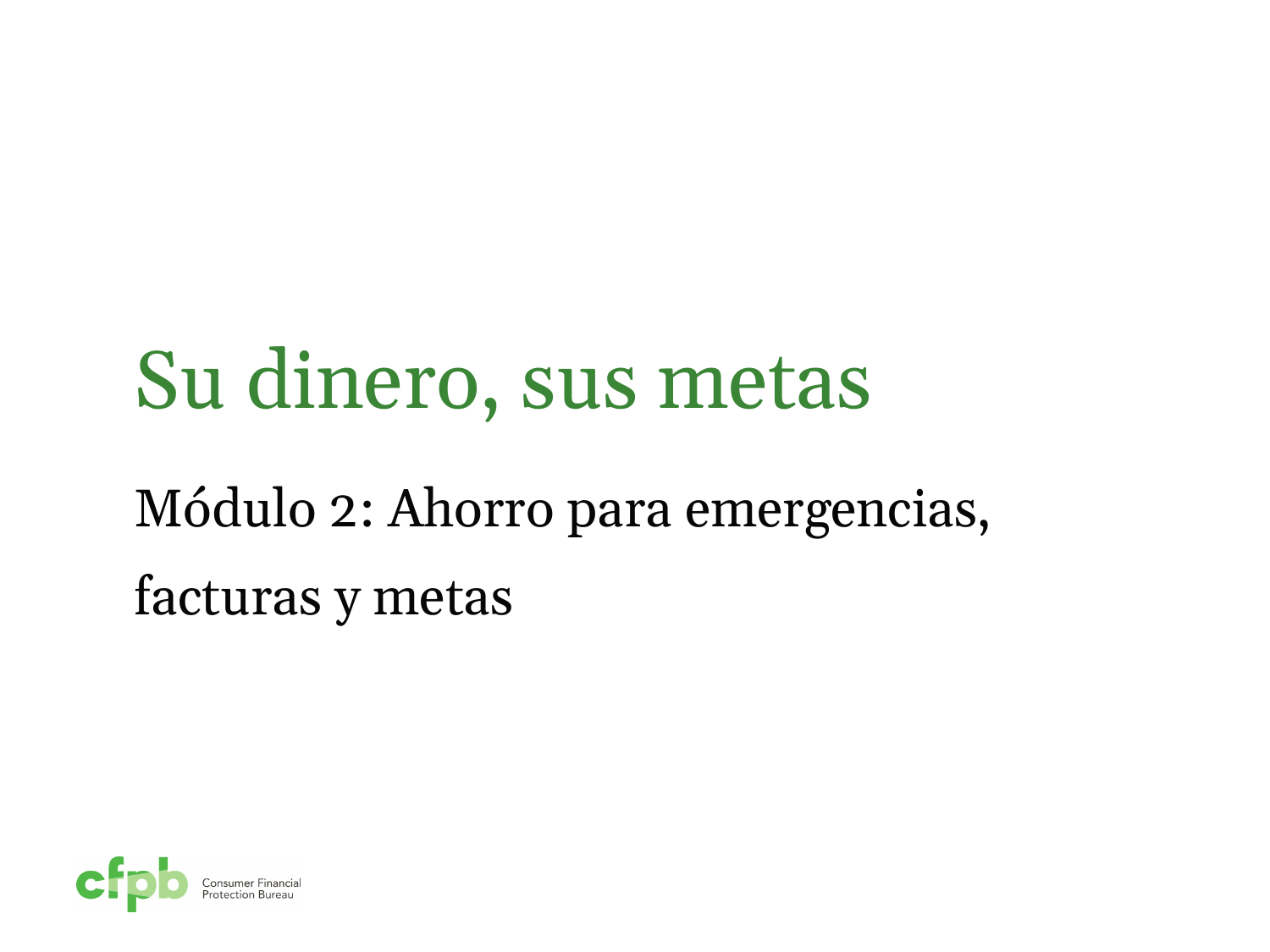

# Su dinero, sus metas
Módulo 2: Ahorro para emergencias, facturas y metas